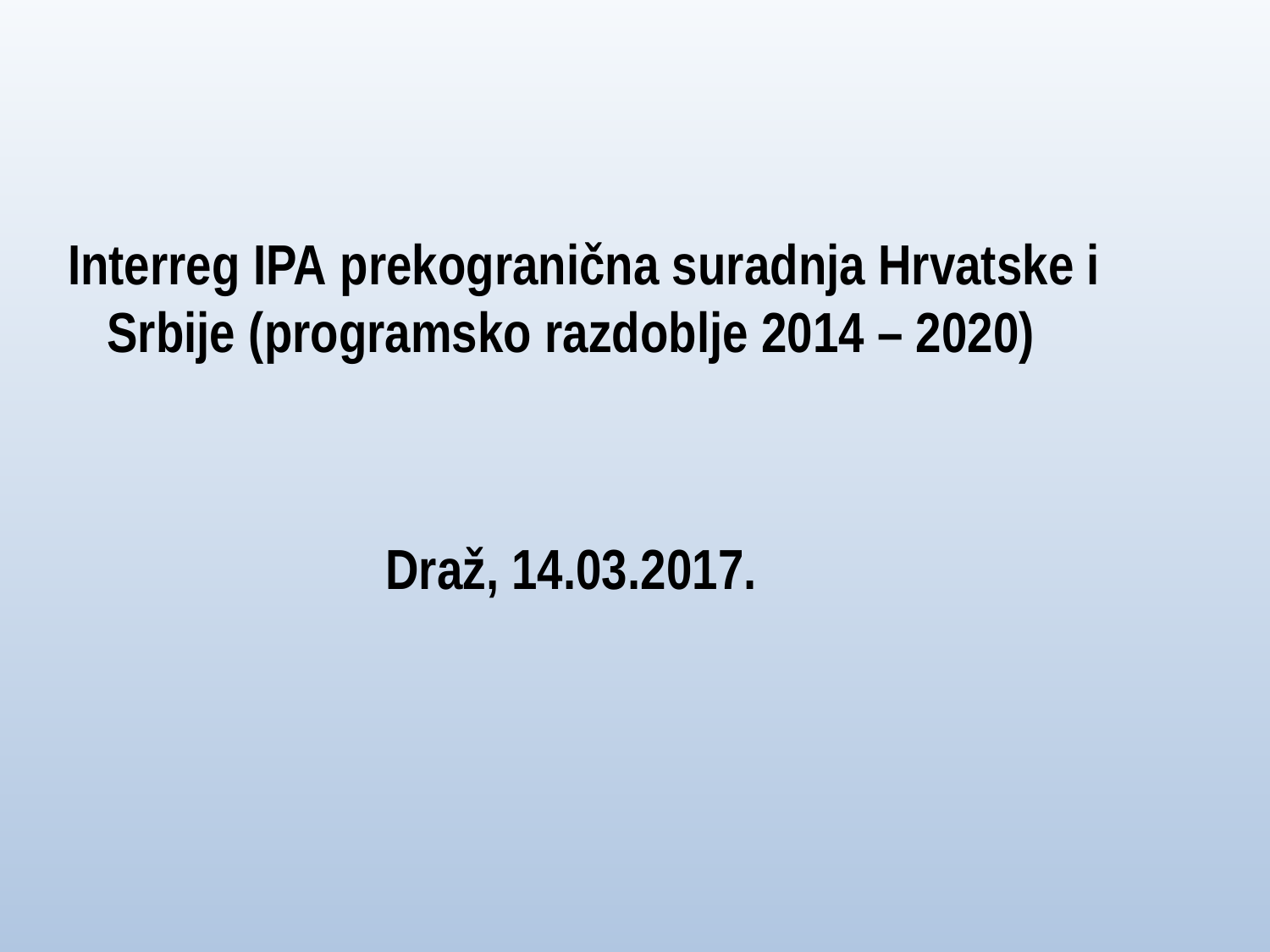

Interreg IPA prekogranična suradnja Hrvatske i Srbije (programsko razdoblje 2014 – 2020)

Draž, 14.03.2017.